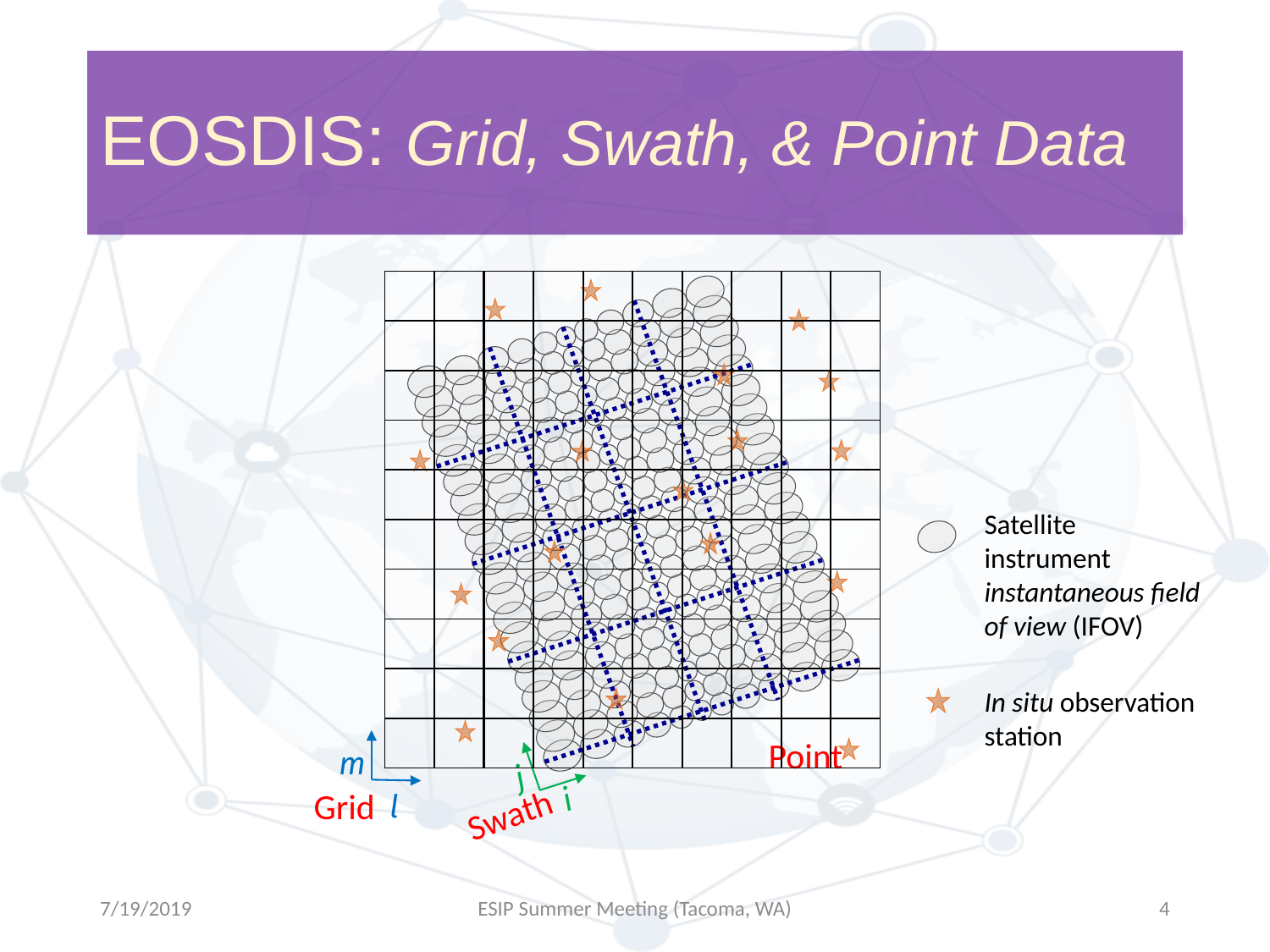

# EOSDIS: Grid, Swath, & Point Data

m
l
Grid

j
i
Swath

Point
Satellite instrument instantaneous field of view (IFOV)

In situ observation station

7/19/2019
ESIP Summer Meeting (Tacoma, WA)
4